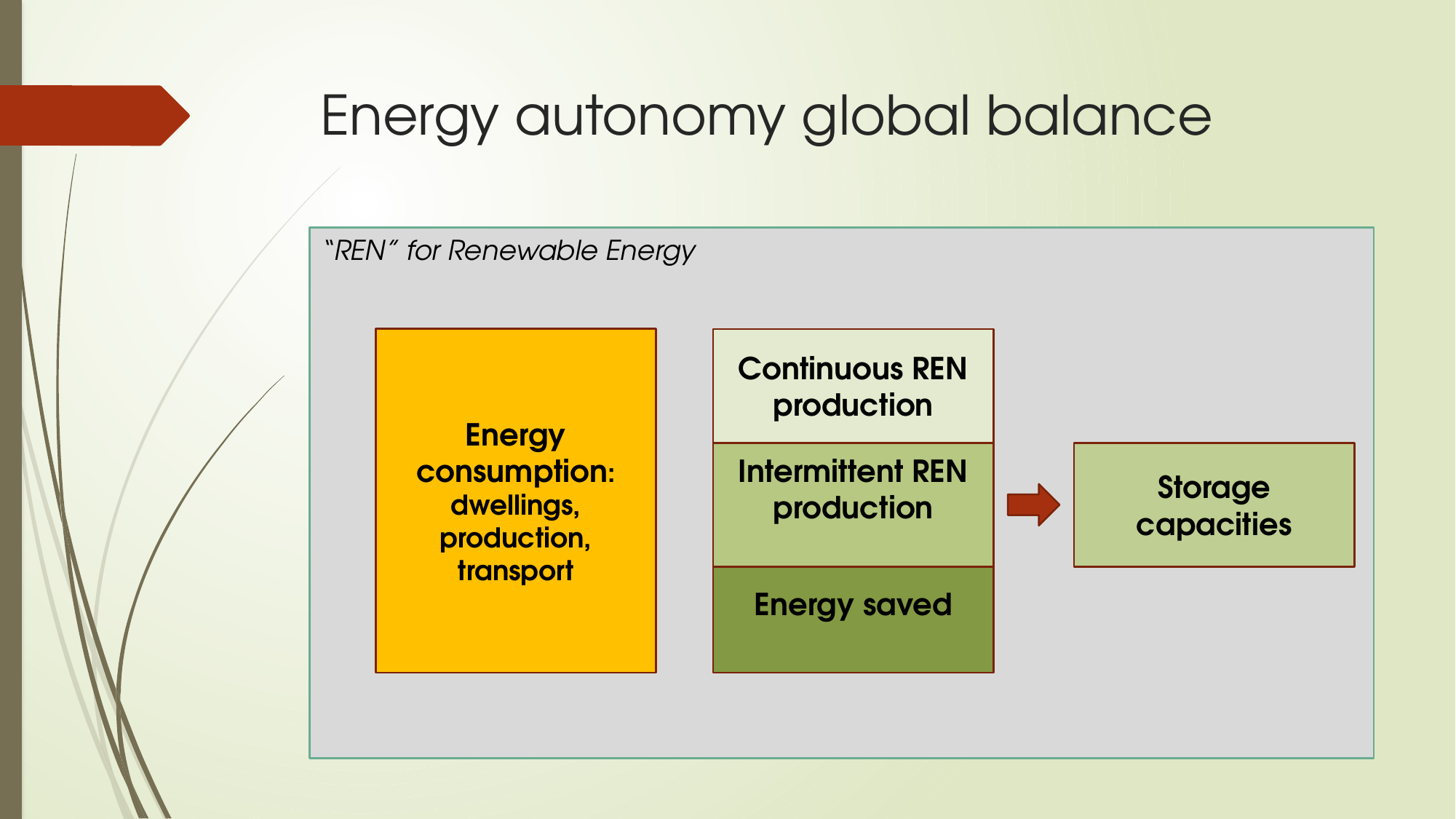

# Energy autonomy global balance
“REN” for Renewable Energy
Energy consumption:
dwellings,
production,
transport
Continuous REN production
Intermittent REN production

Storage capacities

Energy saved